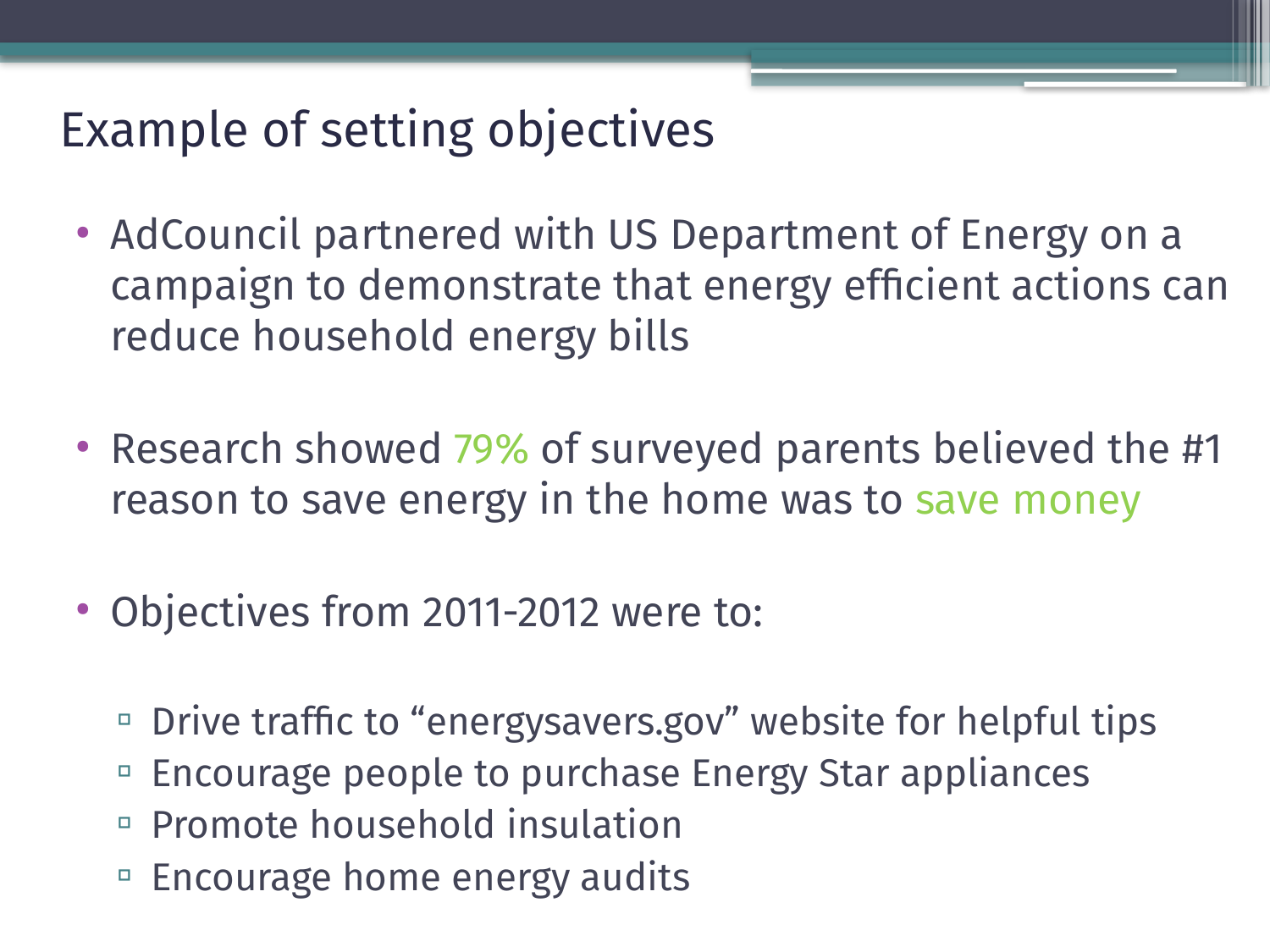

# Example of setting objectives
AdCouncil partnered with US Department of Energy on a campaign to demonstrate that energy efficient actions can reduce household energy bills

Research showed 79% of surveyed parents believed the #1 reason to save energy in the home was to save money

Objectives from 2011-2012 were to:

Drive traffic to “energysavers.gov” website for helpful tips
Encourage people to purchase Energy Star appliances
Promote household insulation
Encourage home energy audits